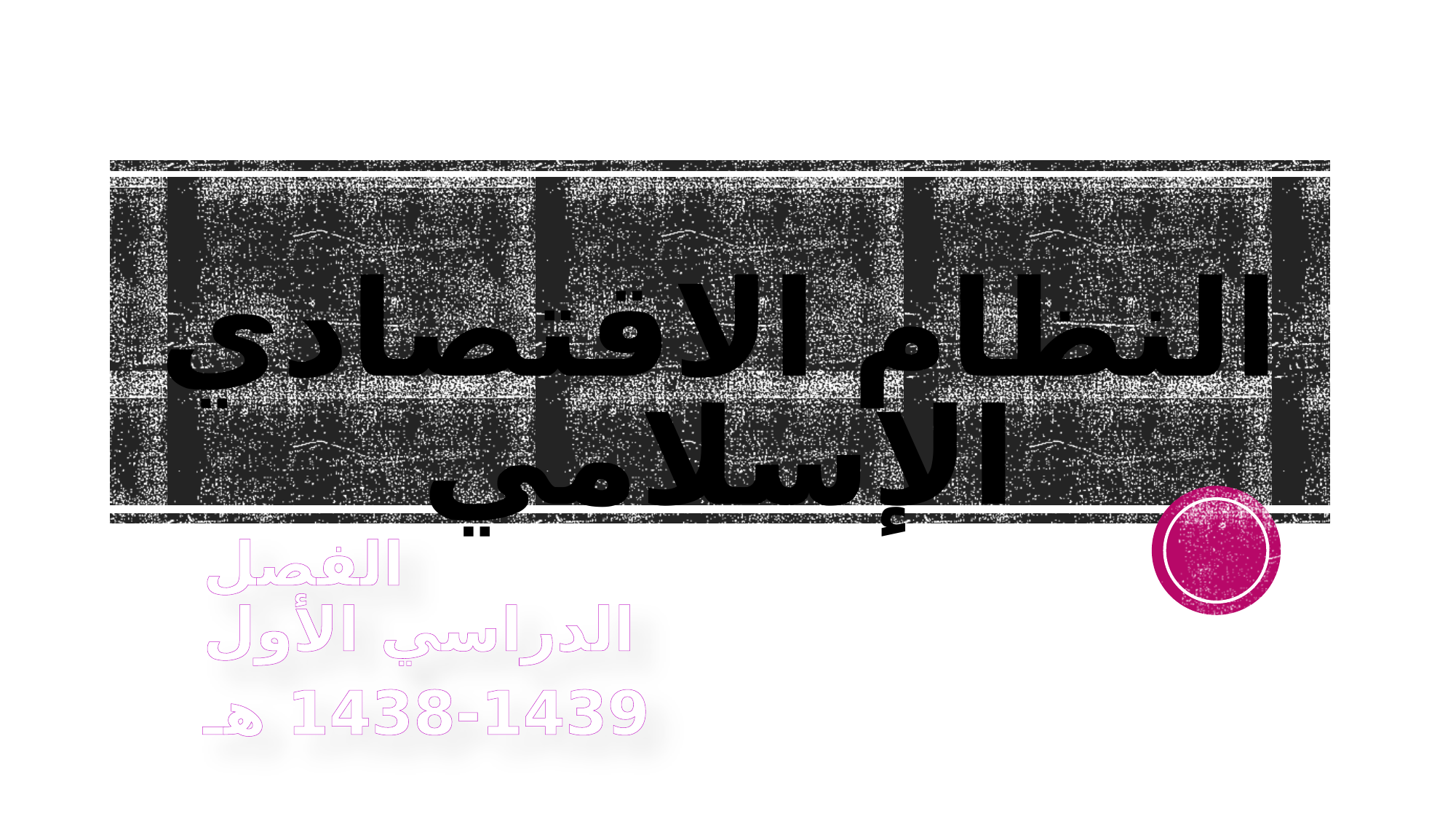

# النظام الاقتصادي الإسلامي
      الفصل الدراسي الأول
1438-1439 هـ